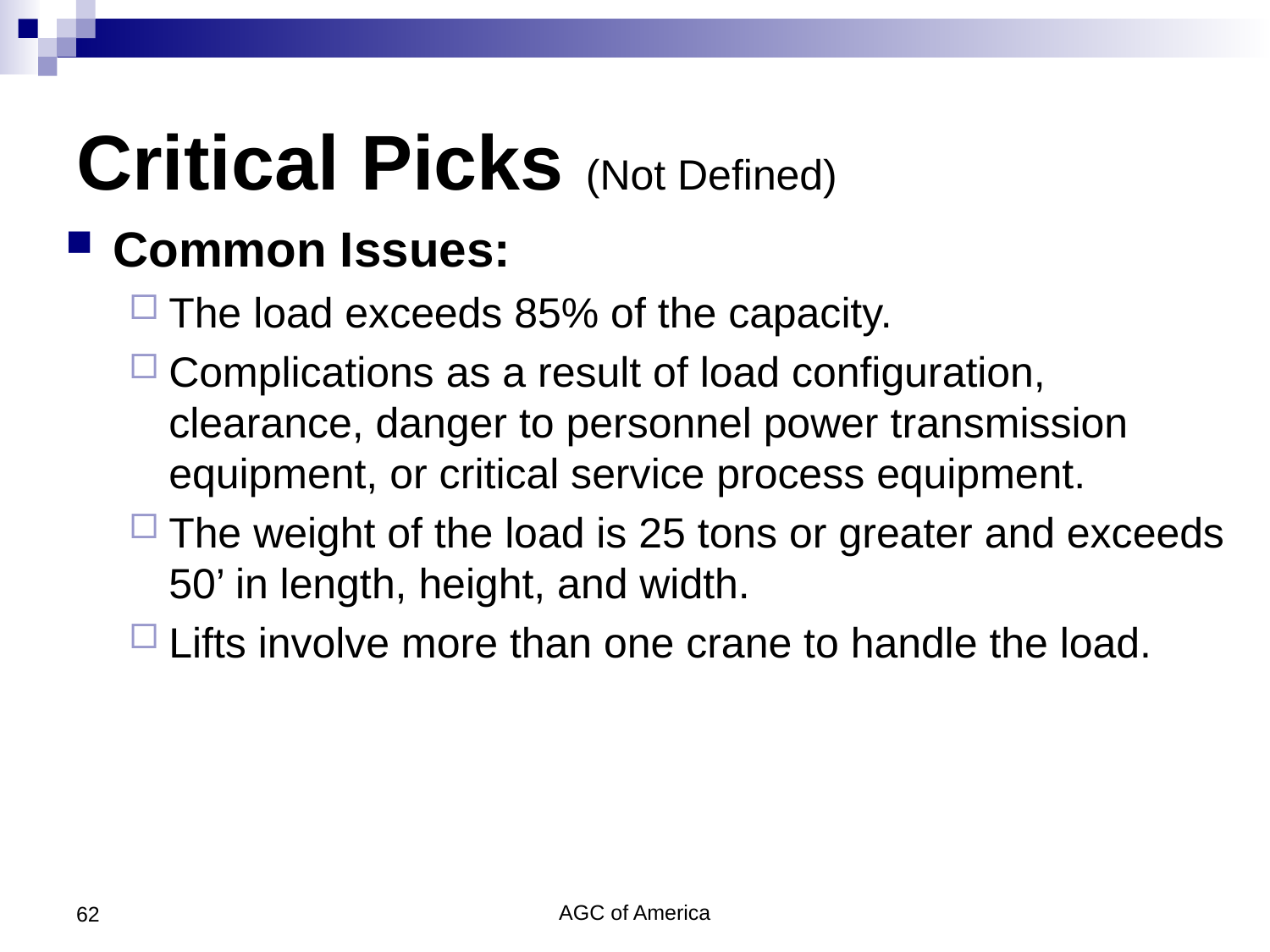

# Critical Picks (Not Defined)
Common Issues:
The load exceeds 85% of the capacity.
Complications as a result of load configuration, clearance, danger to personnel power transmission equipment, or critical service process equipment.
The weight of the load is 25 tons or greater and exceeds 50’ in length, height, and width.
Lifts involve more than one crane to handle the load.
62
AGC of America